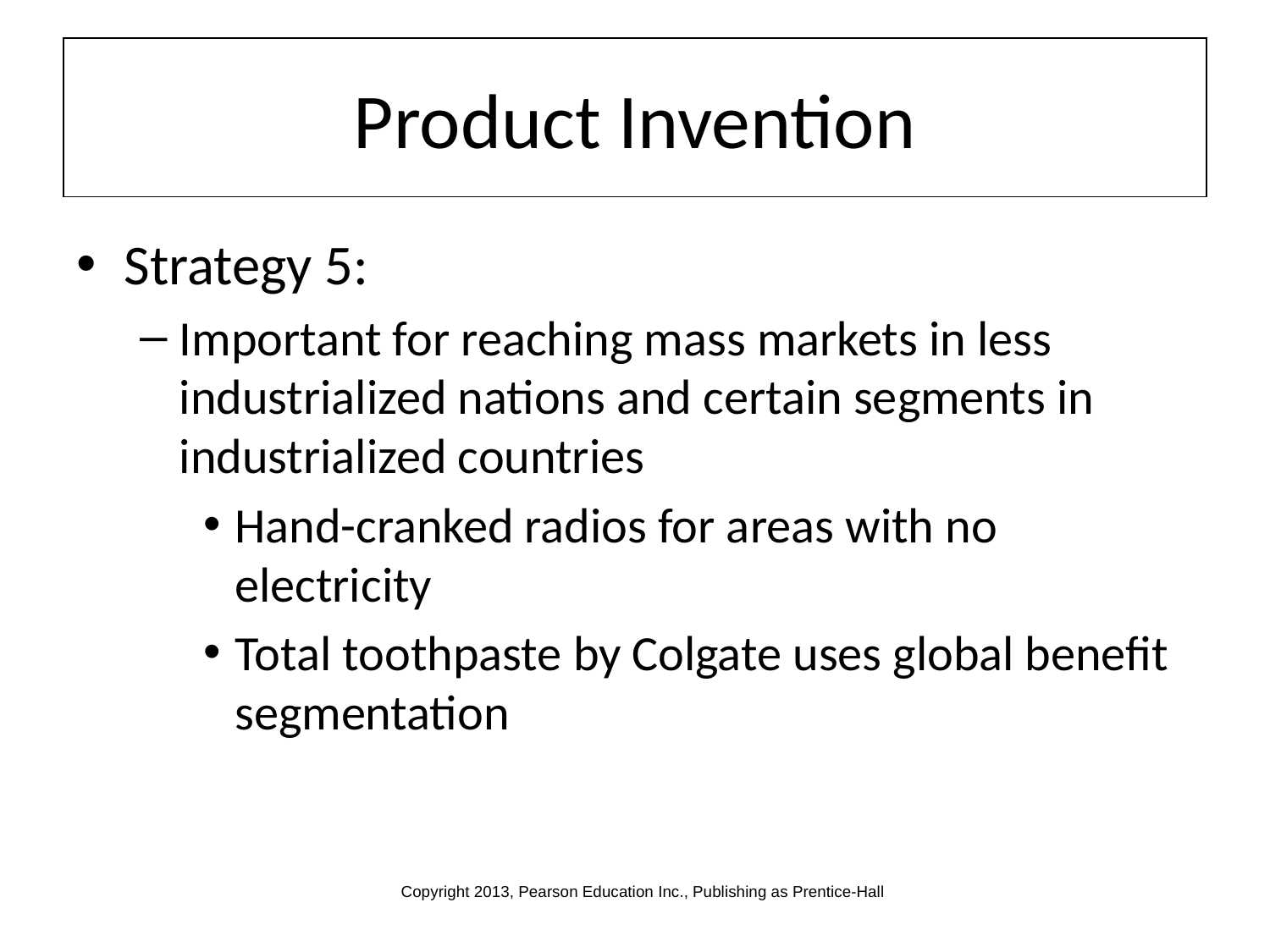

# Product Invention
Strategy 5:
Important for reaching mass markets in less industrialized nations and certain segments in industrialized countries
Hand-cranked radios for areas with no electricity
Total toothpaste by Colgate uses global benefit segmentation

Copyright 2013, Pearson Education Inc., Publishing as Prentice-Hall